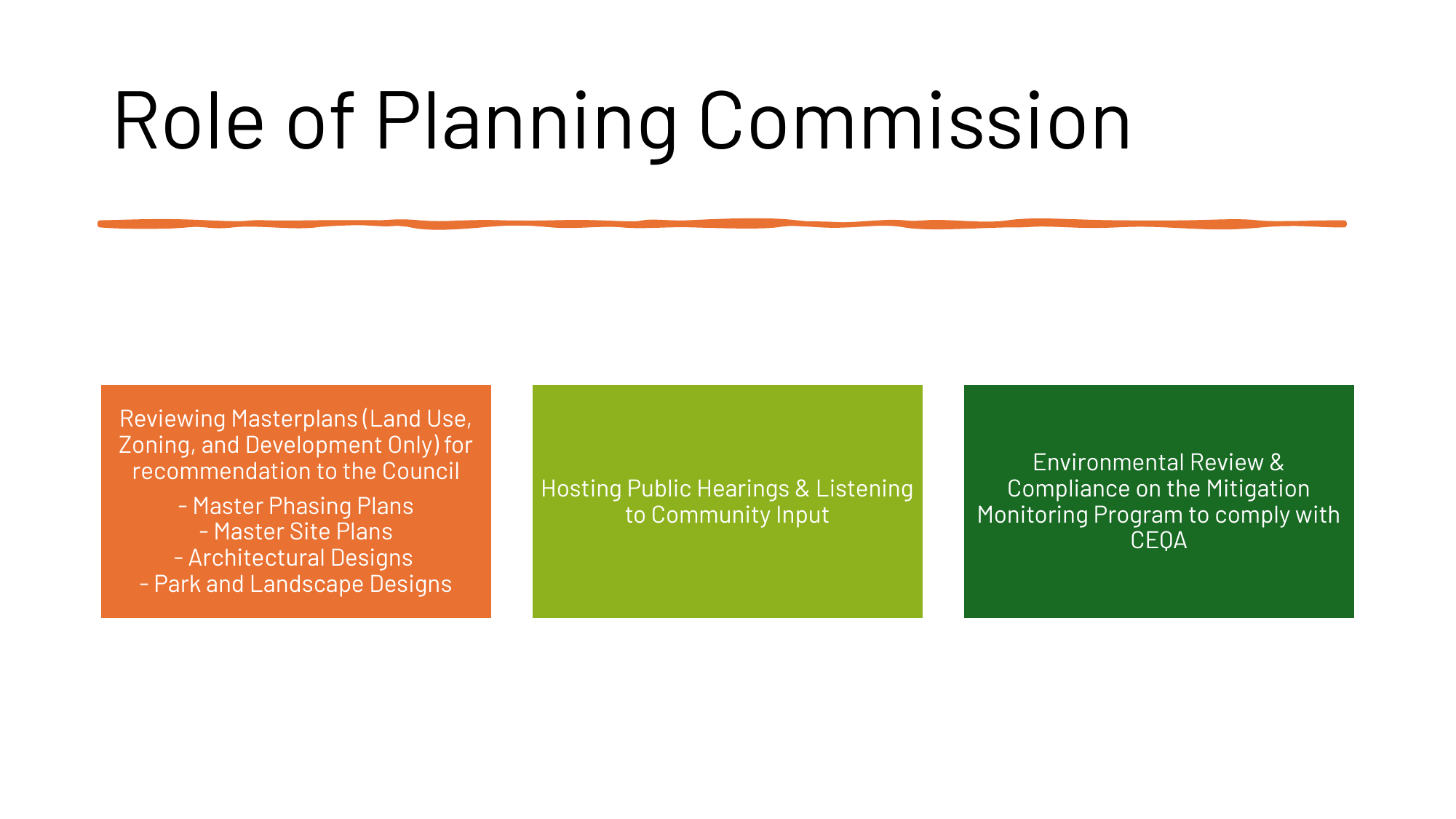

# Role of Planning Commission

Reviewing Masterplans (Land Use, Zoning, and Development Only) for recommendation to the Council
- Master Phasing Plans
- Master Site Plans
- Architectural Designs
- Park and Landscape Designs
Hosting Public Hearings & Listening to Community Input
Environmental Review & Compliance on the Mitigation Monitoring Program to comply with CEQA